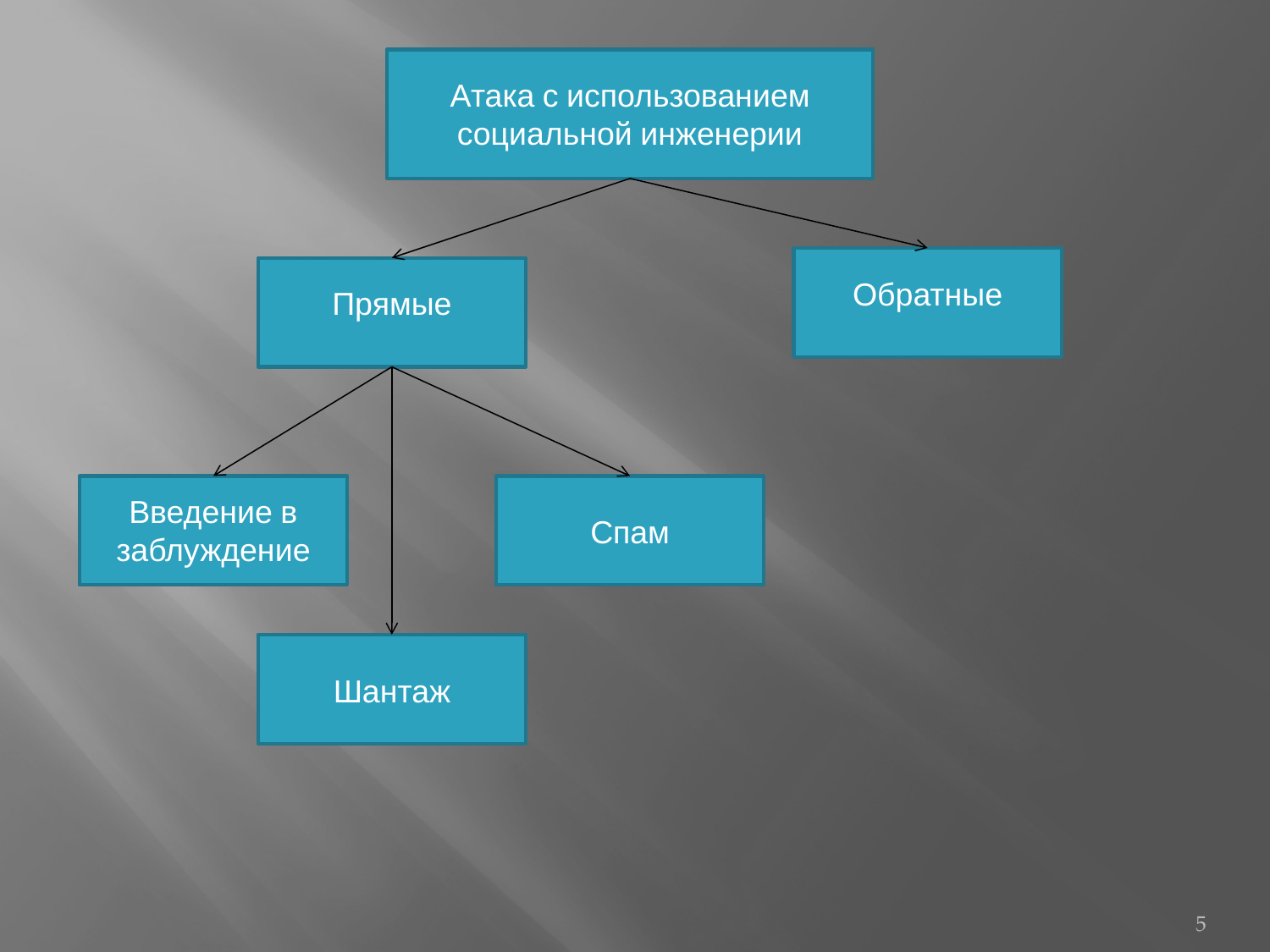

Атака с использованием социальной инженерии

Обратные
Прямые

Введение в заблуждение
Спам

Шантаж
5